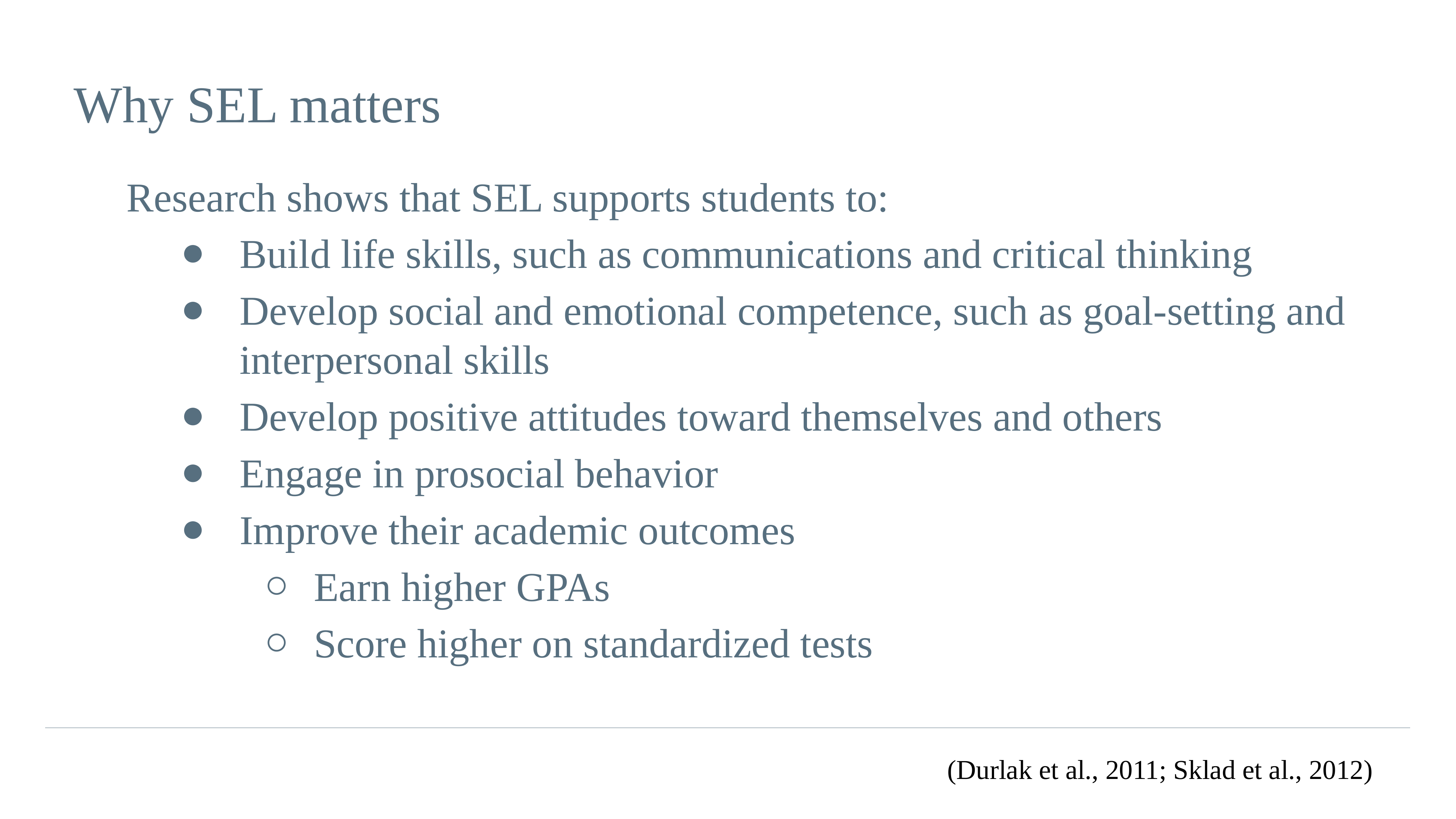

# Why SEL matters
Research shows that SEL supports students to:
Build life skills, such as communications and critical thinking
Develop social and emotional competence, such as goal-setting and interpersonal skills
Develop positive attitudes toward themselves and others
Engage in prosocial behavior
Improve their academic outcomes
Earn higher GPAs
Score higher on standardized tests
(Durlak et al., 2011; Sklad et al., 2012)